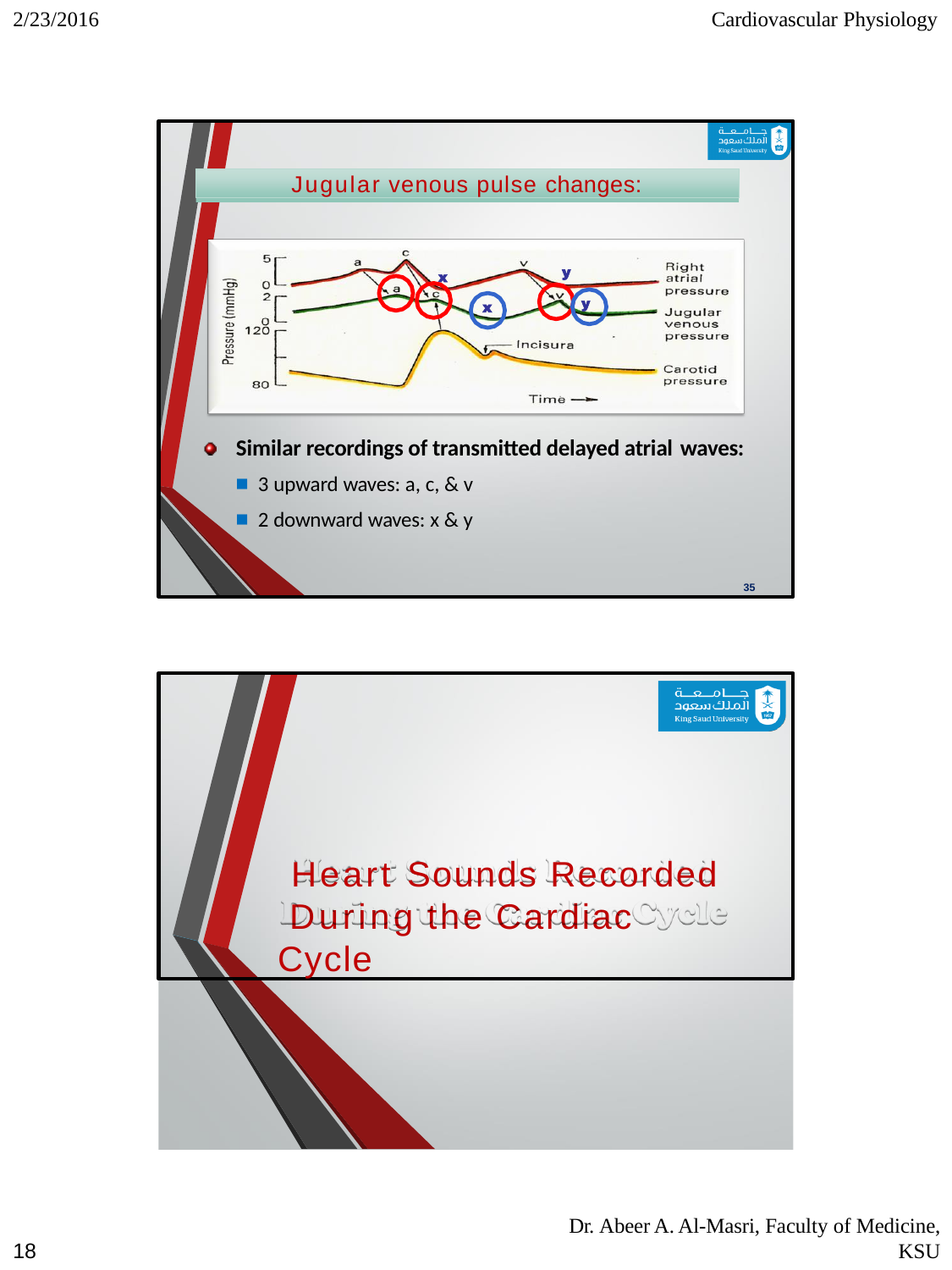

2/23/2016
Cardiovascular Physiology

Jugular venous pulse changes:

y
x

y
x
Similar recordings of transmitted delayed atrial waves:
3 upward waves: a, c, & v
2 downward waves: x & y

35

Heart Sounds Recorded  During the Cardiac Cycle

Dr. Abeer A. Al-Masri, Faculty of Medicine,
KSU
18